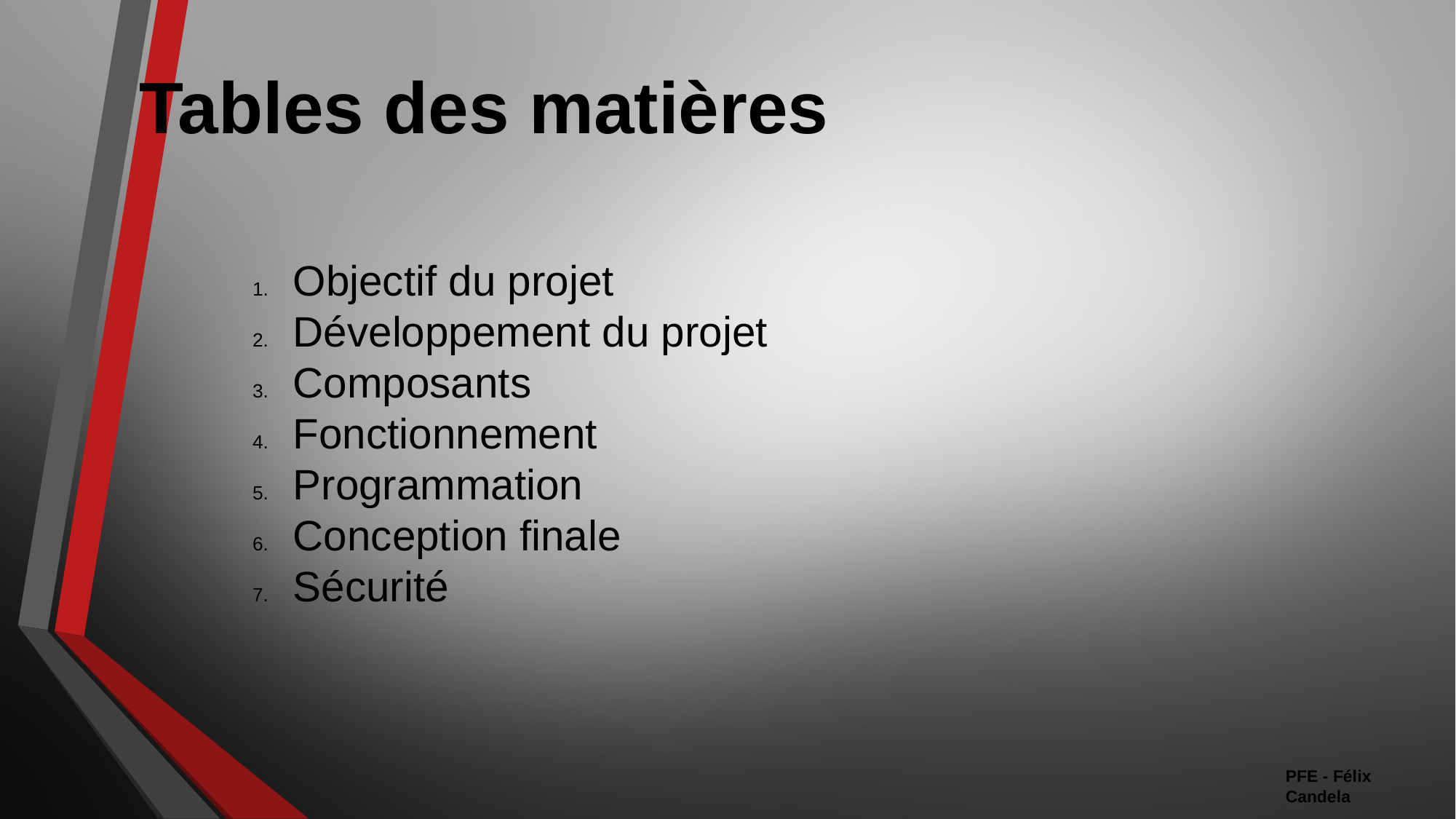

Tables des matières
Objectif du projet
Développement du projet
Composants
Fonctionnement
Programmation
Conception finale
Sécurité
PFE - Félix Candela